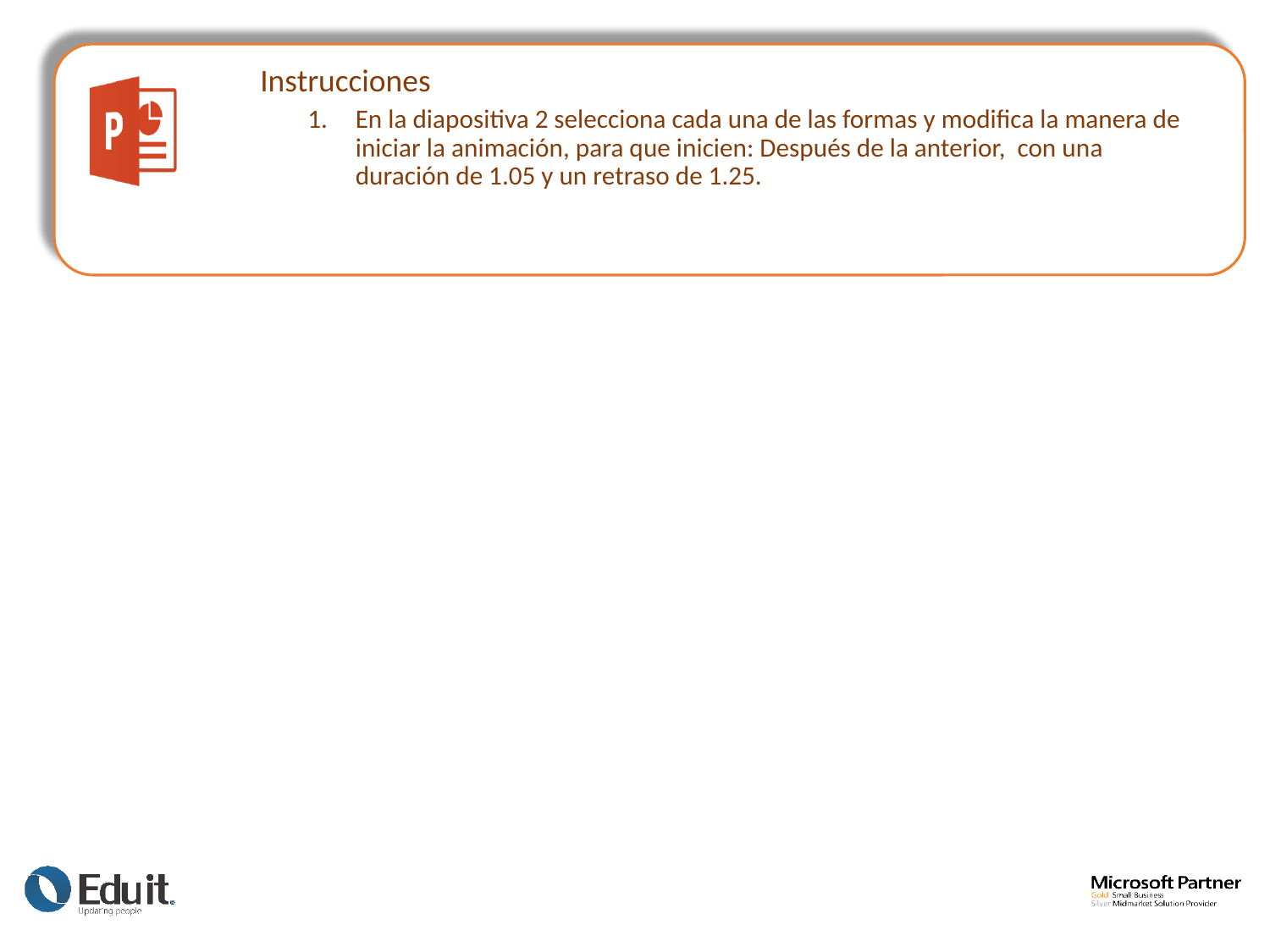

Instrucciones
En la diapositiva 2 selecciona cada una de las formas y modifica la manera de iniciar la animación, para que inicien: Después de la anterior,  con una duración de 1.05 y un retraso de 1.25.